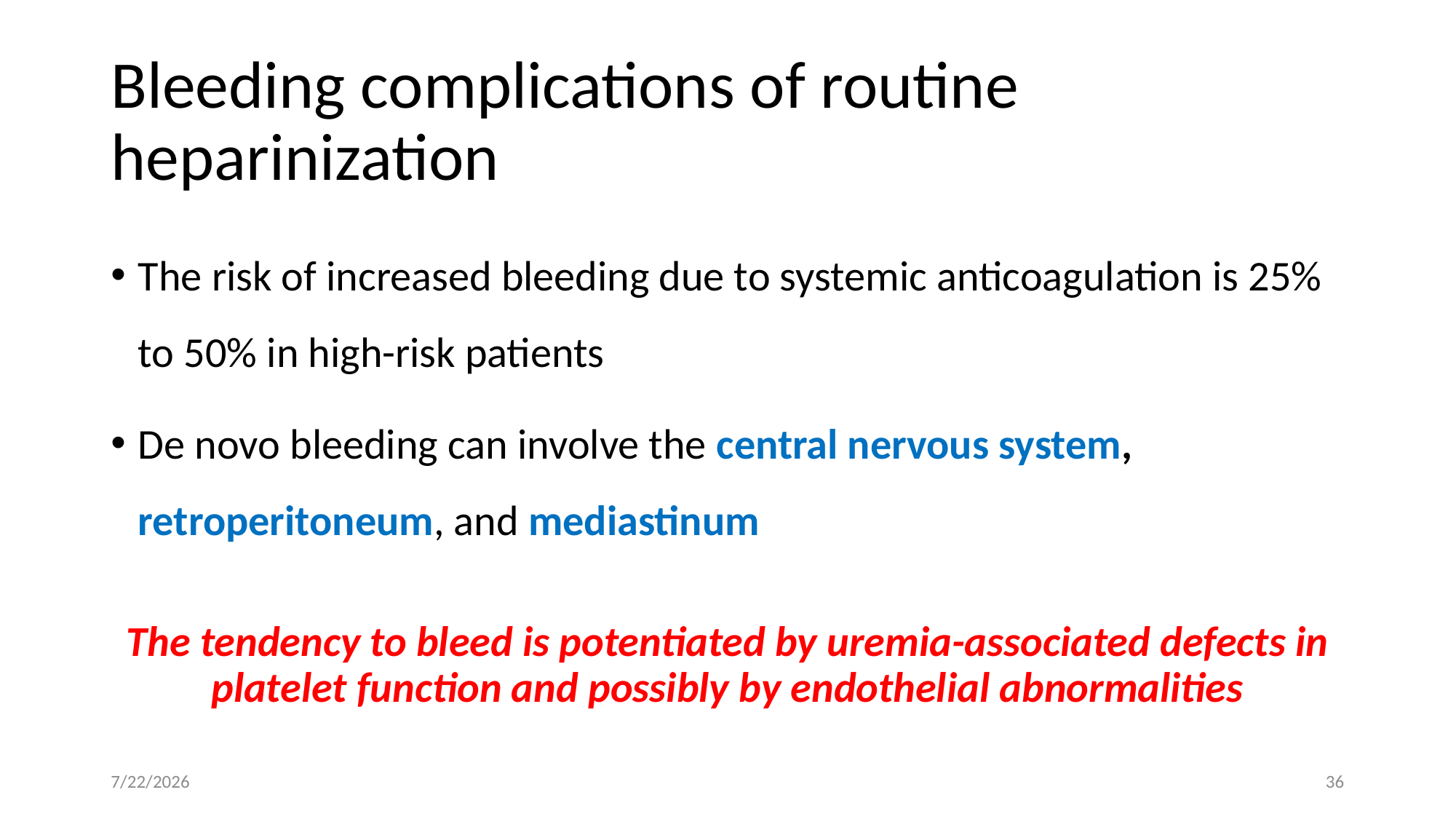

# Bleeding complications of routine heparinization
The risk of increased bleeding due to systemic anticoagulation is 25% to 50% in high-risk patients
De novo bleeding can involve the central nervous system, retroperitoneum, and mediastinum

The tendency to bleed is potentiated by uremia-associated defects in platelet function and possibly by endothelial abnormalities
7/22/2026
36